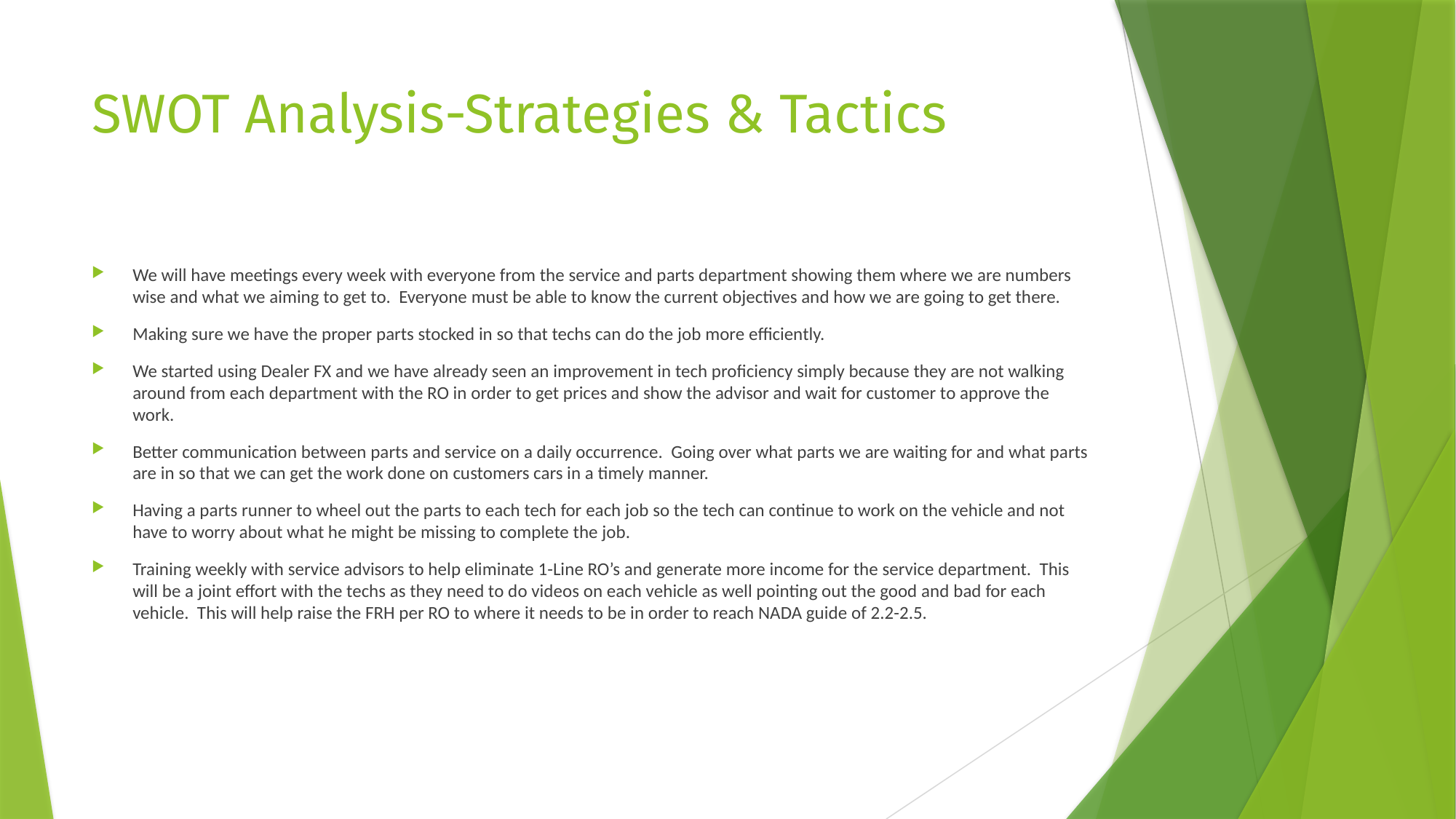

# SWOT Analysis-Strategies & Tactics
We will have meetings every week with everyone from the service and parts department showing them where we are numbers wise and what we aiming to get to.  Everyone must be able to know the current objectives and how we are going to get there.
Making sure we have the proper parts stocked in so that techs can do the job more efficiently.
We started using Dealer FX and we have already seen an improvement in tech proficiency simply because they are not walking around from each department with the RO in order to get prices and show the advisor and wait for customer to approve the work.
Better communication between parts and service on a daily occurrence.  Going over what parts we are waiting for and what parts are in so that we can get the work done on customers cars in a timely manner.
Having a parts runner to wheel out the parts to each tech for each job so the tech can continue to work on the vehicle and not have to worry about what he might be missing to complete the job.
Training weekly with service advisors to help eliminate 1-Line RO’s and generate more income for the service department.  This will be a joint effort with the techs as they need to do videos on each vehicle as well pointing out the good and bad for each vehicle.  This will help raise the FRH per RO to where it needs to be in order to reach NADA guide of 2.2-2.5.